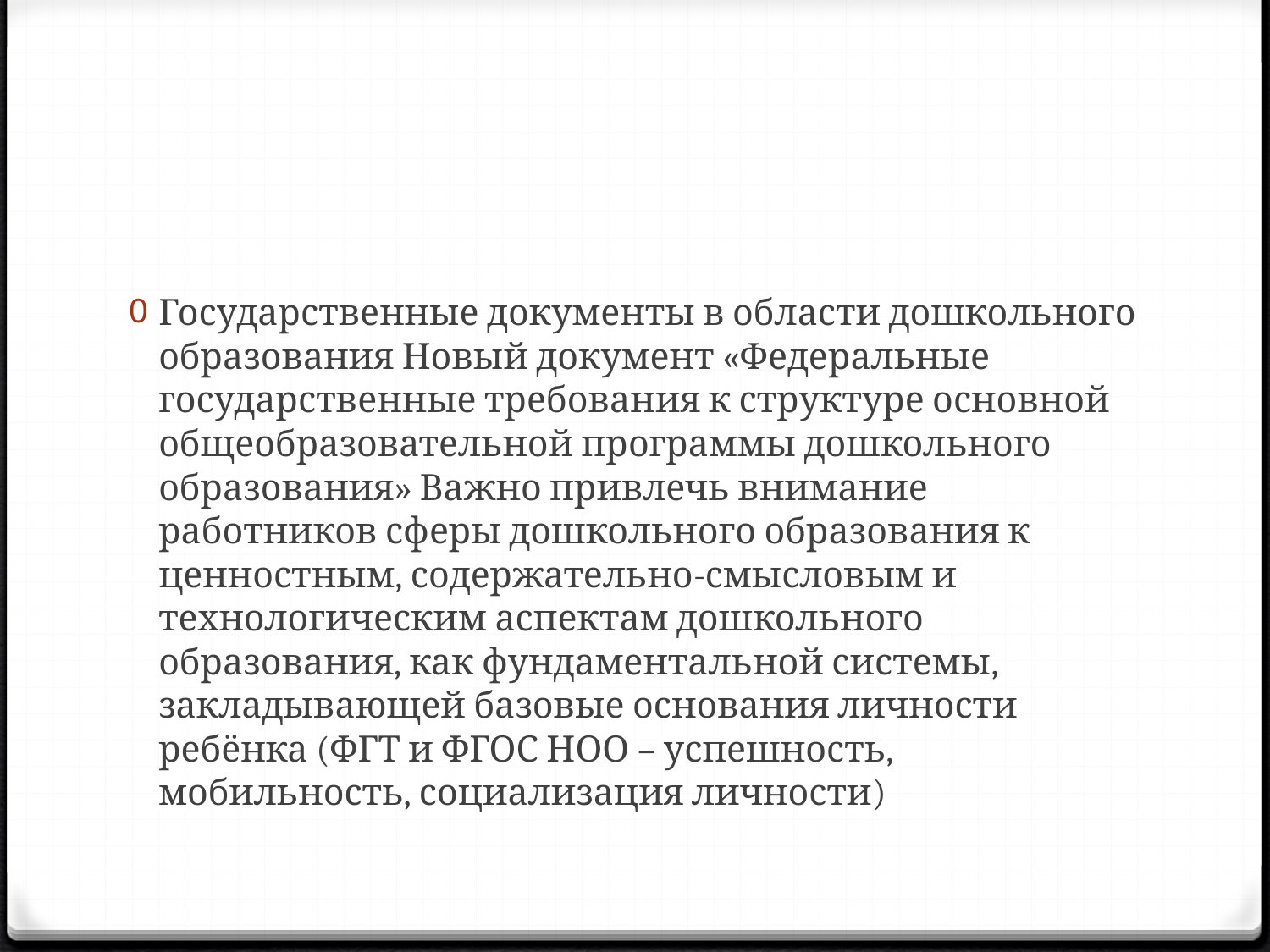

#
Государственные документы в области дошкольного образования Новый документ «Федеральные государственные требования к структуре основной общеобразовательной программы дошкольного образования» Важно привлечь внимание работников сферы дошкольного образования к ценностным, содержательно-смысловым и технологическим аспектам дошкольного образования, как фундаментальной системы, закладывающей базовые основания личности ребёнка (ФГТ и ФГОС НОО – успешность, мобильность, социализация личности)